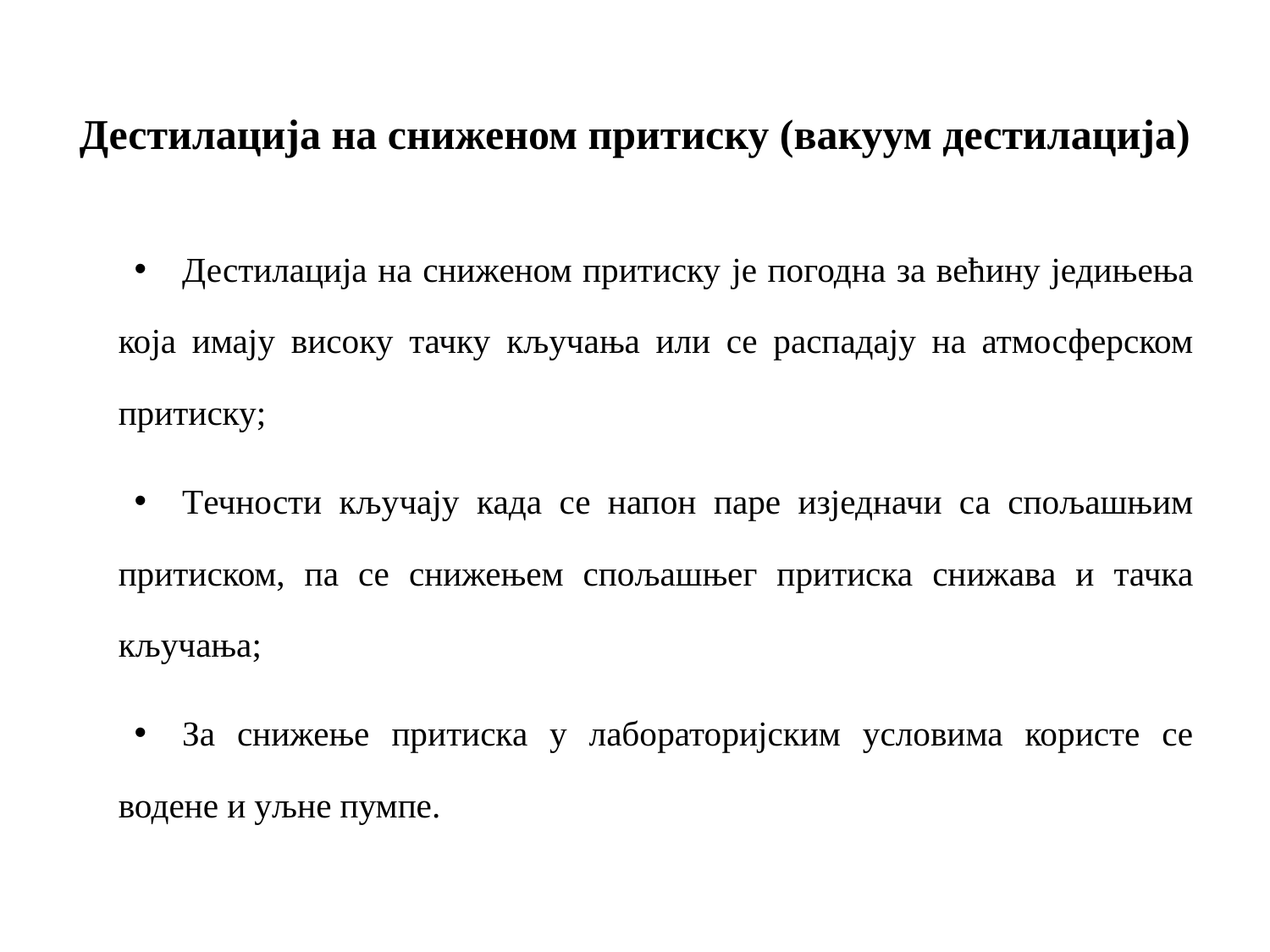

# Дестилација на сниженом притиску (вакуум дестилација)
Дестилација на сниженом притиску је погодна за већину једињења која имају високу тачку кључања или се распадају на атмосферском притиску;
Течности кључају када се напон паре изједначи са спољашњим притиском, па се снижењем спољашњег притиска снижава и тачка кључања;
За снижење притиска у лабораторијским условима користе се водене и уљне пумпе.